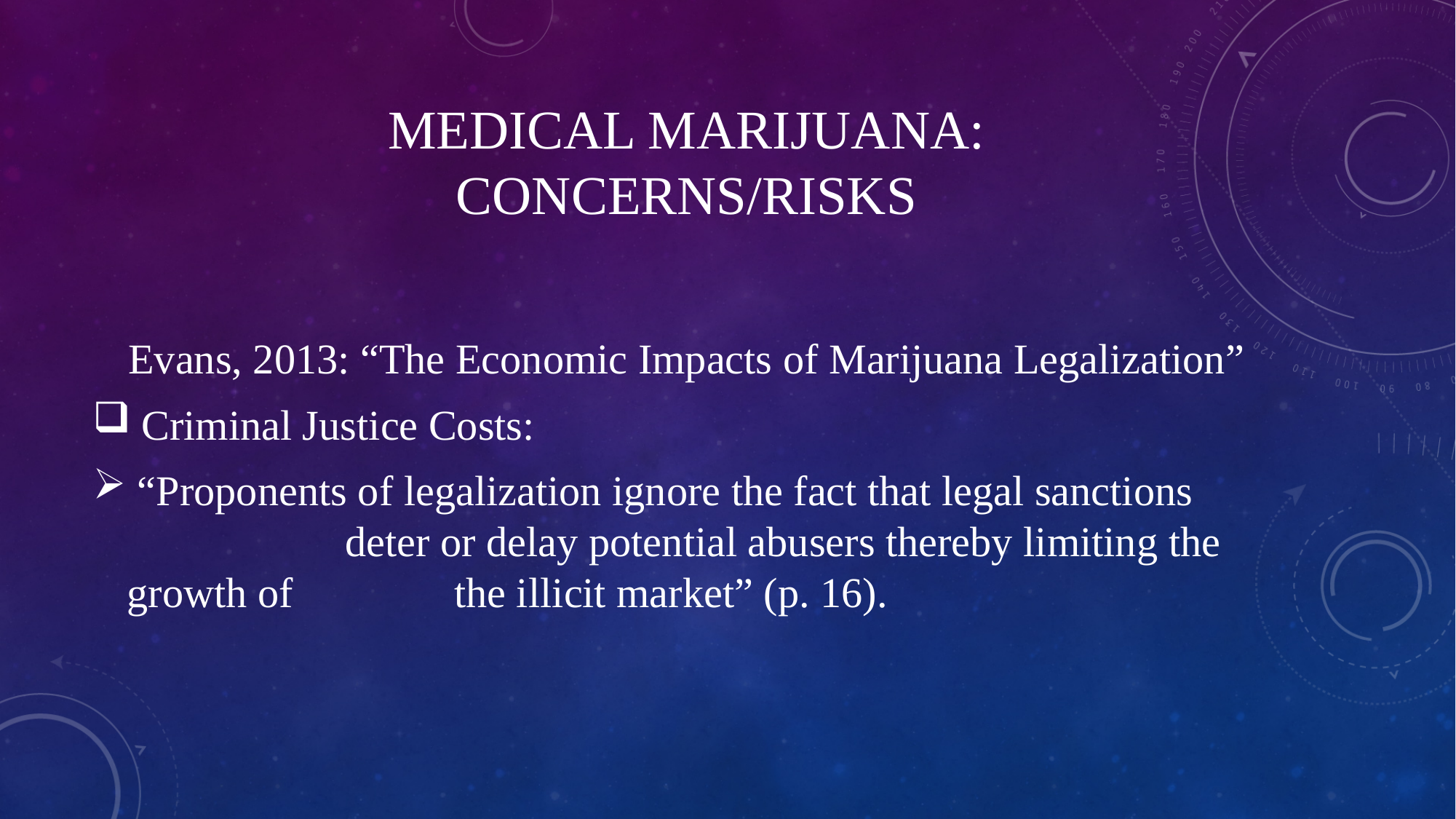

# Medical Marijuana: Concerns/Risks
Evans, 2013: “The Economic Impacts of Marijuana Legalization”
 Criminal Justice Costs:
 “Proponents of legalization ignore the fact that legal sanctions 			deter or delay potential abusers thereby limiting the growth of 		the illicit market” (p. 16).